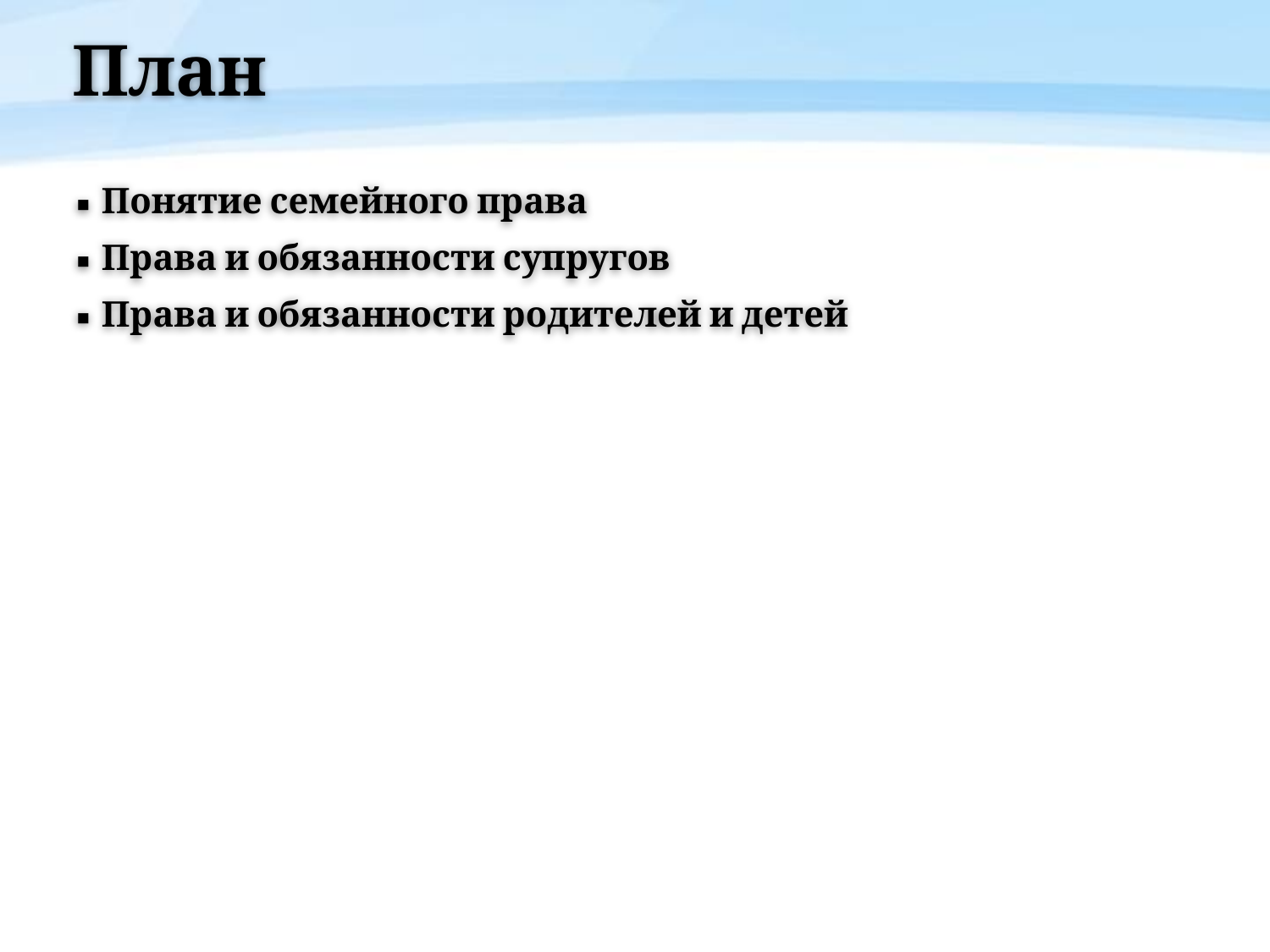

# План
Понятие семейного права
Права и обязанности супругов
Права и обязанности родителей и детей